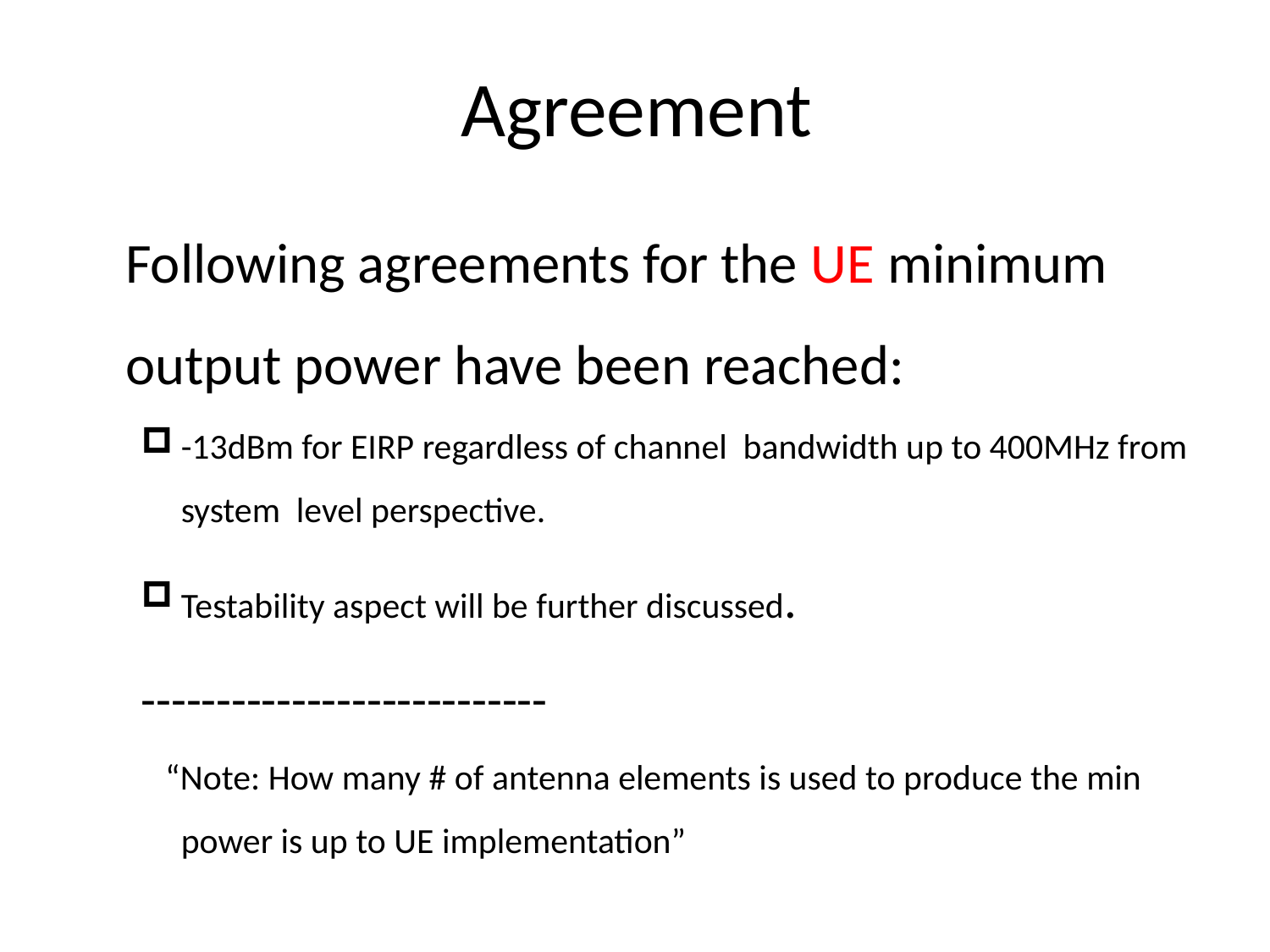

# Agreement
	Following agreements for the UE minimum output power have been reached:
-13dBm for EIRP regardless of channel  bandwidth up to 400MHz from system  level perspective.
Testability aspect will be further discussed.
---------------------------
   “Note: How many # of antenna elements is used to produce the min power is up to UE implementation”